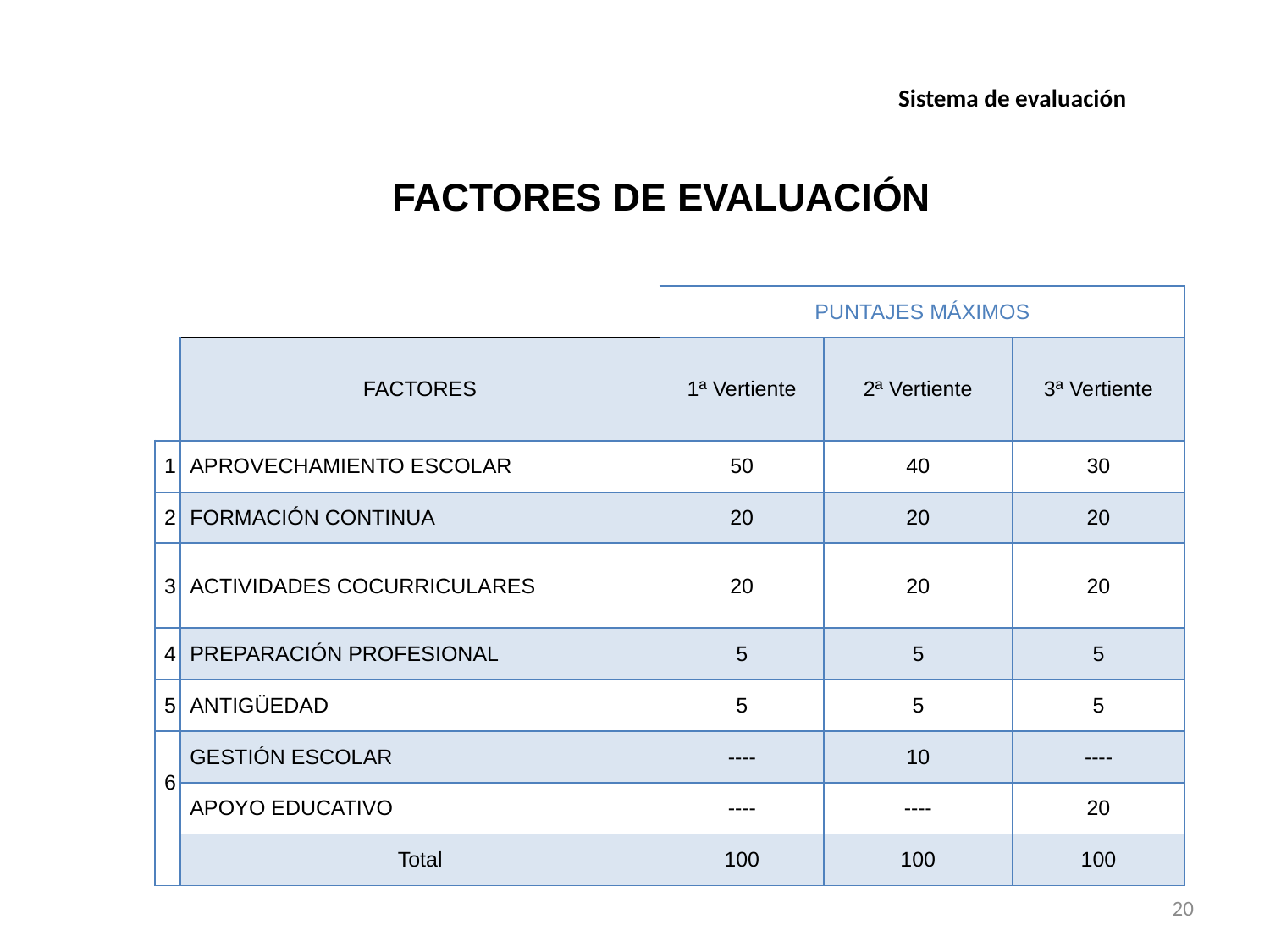

Sistema de evaluación
FACTORES DE EVALUACIÓN
|  |  | PUNTAJES MÁXIMOS |  |  |
| --- | --- | --- | --- | --- |
|  | FACTORES | 1ª Vertiente | 2ª Vertiente | 3ª Vertiente |
| 1 | APROVECHAMIENTO ESCOLAR | 50 | 40 | 30 |
| 2 | FORMACIÓN CONTINUA | 20 | 20 | 20 |
| 3 | ACTIVIDADES COCURRICULARES | 20 | 20 | 20 |
| 4 | PREPARACIÓN PROFESIONAL | 5 | 5 | 5 |
| 5 | ANTIGÜEDAD | 5 | 5 | 5 |
| 6 | GESTIÓN ESCOLAR | ---- | 10 | ---- |
|  | APOYO EDUCATIVO | ---- | ---- | 20 |
|  | Total | 100 | 100 | 100 |
20